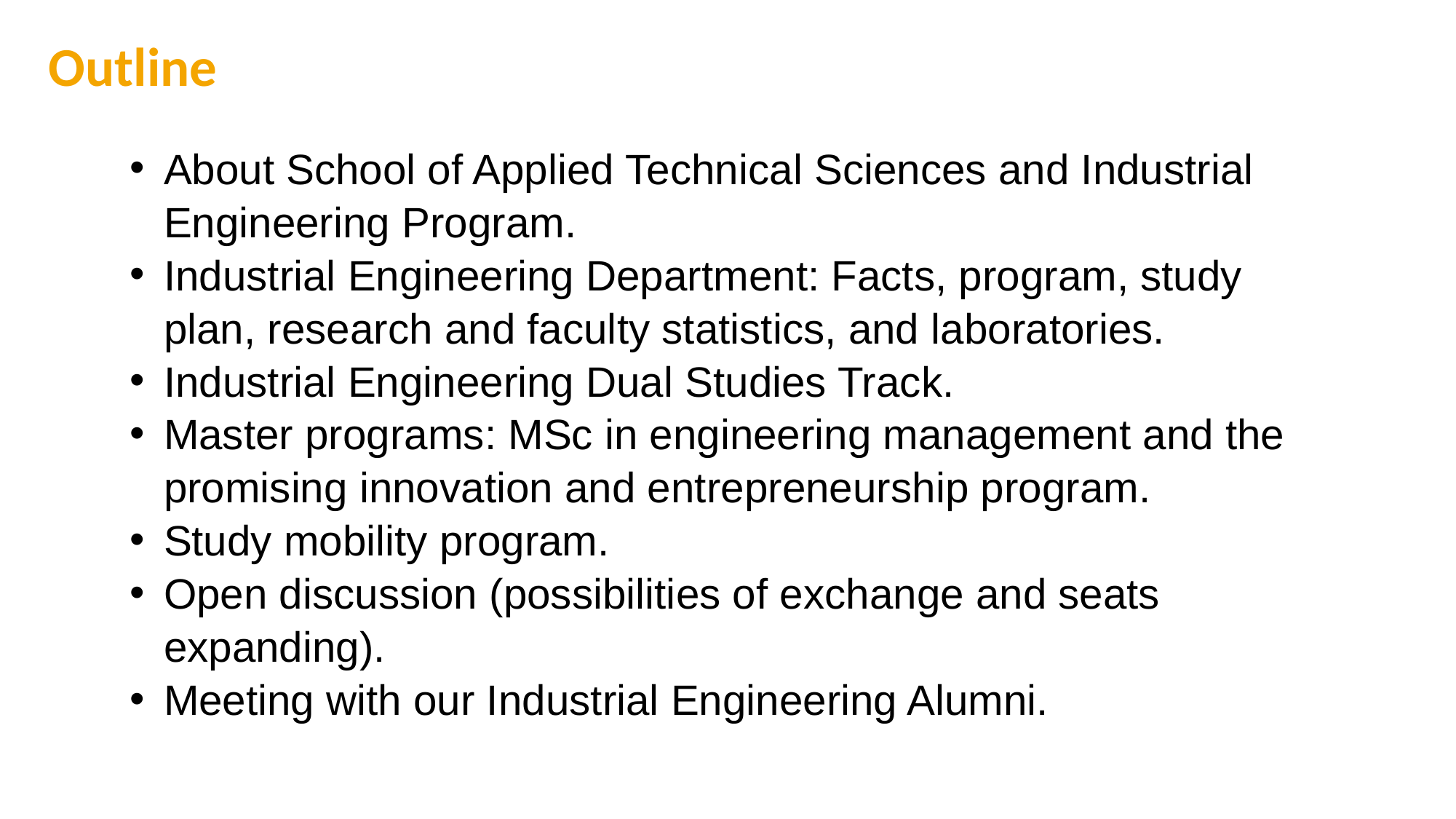

Outline
About School of Applied Technical Sciences and Industrial Engineering Program.
Industrial Engineering Department: Facts, program, study plan, research and faculty statistics, and laboratories.
Industrial Engineering Dual Studies Track.
Master programs: MSc in engineering management and the promising innovation and entrepreneurship program.
Study mobility program.
Open discussion (possibilities of exchange and seats expanding).
Meeting with our Industrial Engineering Alumni.
2